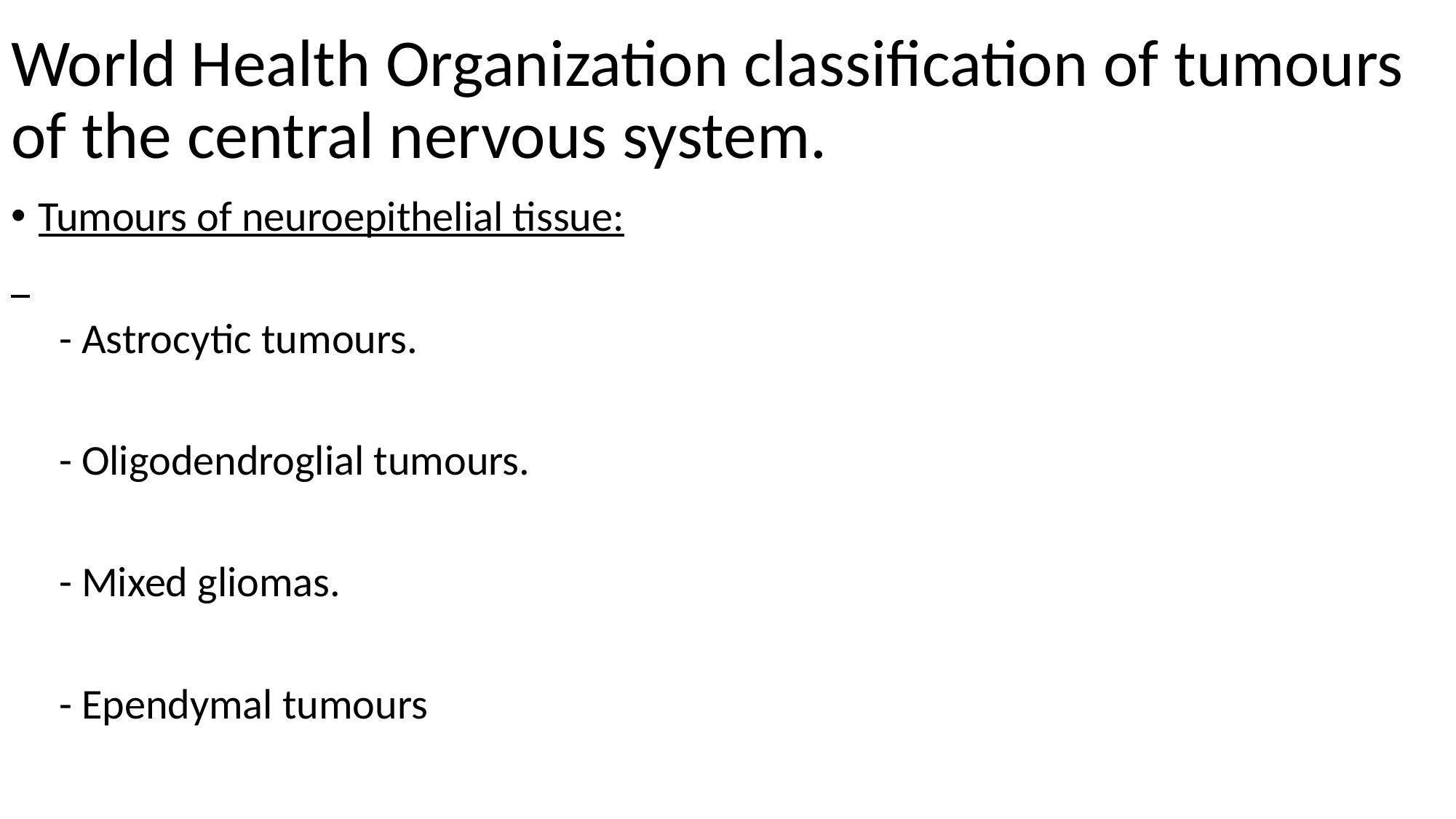

# World Health Organization classification of tumours of the central nervous system.
Tumours of neuroepithelial tissue:

     - Astrocytic tumours.

     - Oligodendroglial tumours.

     - Mixed gliomas.

     - Ependymal tumours